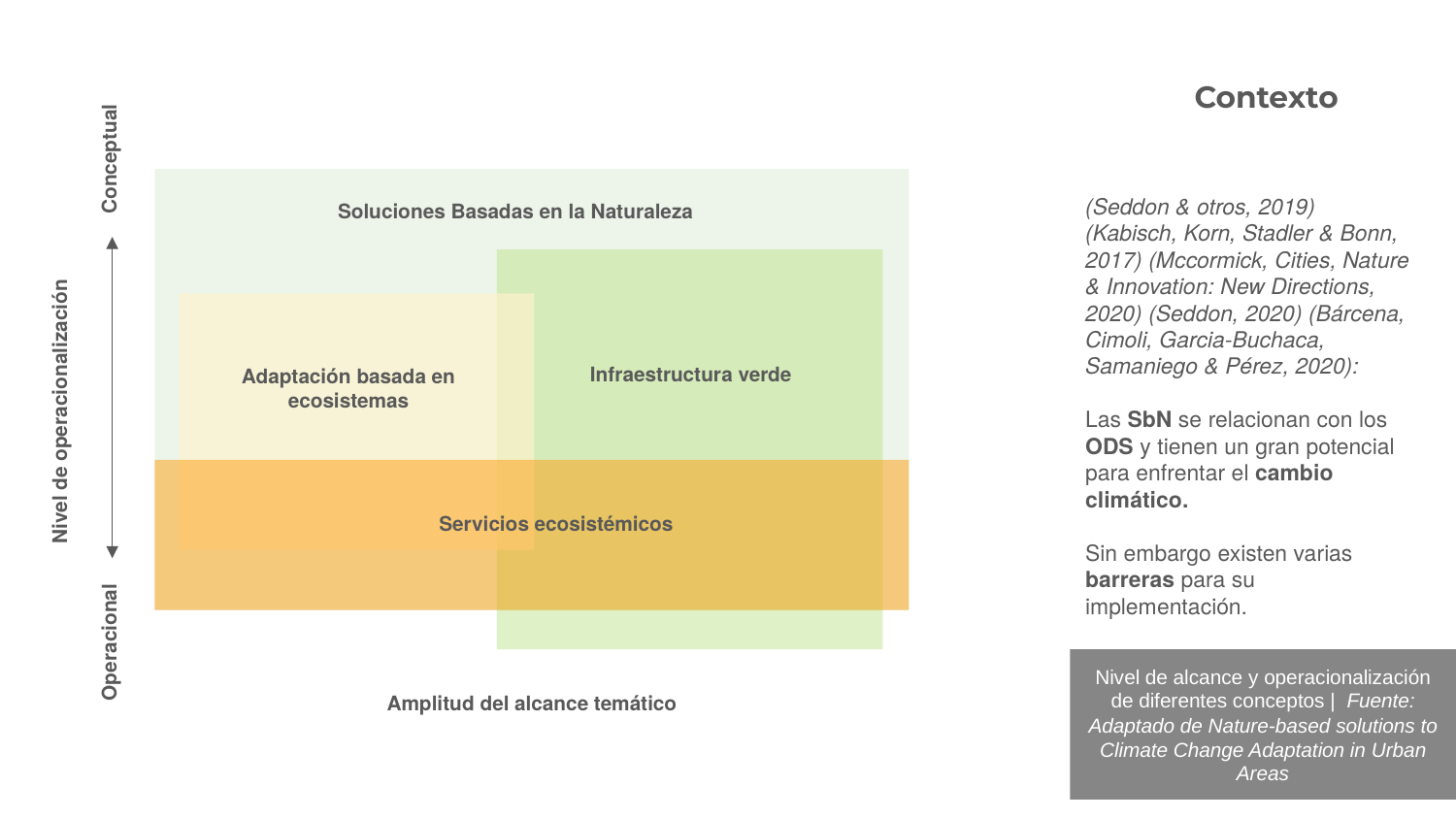

Contexto
Conceptual

(Seddon & otros, 2019) (Kabisch, Korn, Stadler & Bonn, 2017) (Mccormick, Cities, Nature & Innovation: New Directions, 2020) (Seddon, 2020) (Bárcena, Cimoli, Garcia-Buchaca, Samaniego & Pérez, 2020):

Las SbN se relacionan con los ODS y tienen un gran potencial para enfrentar el cambio climático.

Sin embargo existen varias barreras para su implementación.
Soluciones Basadas en la Naturaleza

Adaptación basada en ecosistemas
Infraestructura verde
Nivel de operacionalización

Servicios ecosistémicos
Operacional
Nivel de alcance y operacionalización de diferentes conceptos |  Fuente: Adaptado de Nature-based solutions to Climate Change Adaptation in Urban Areas
Amplitud del alcance temático